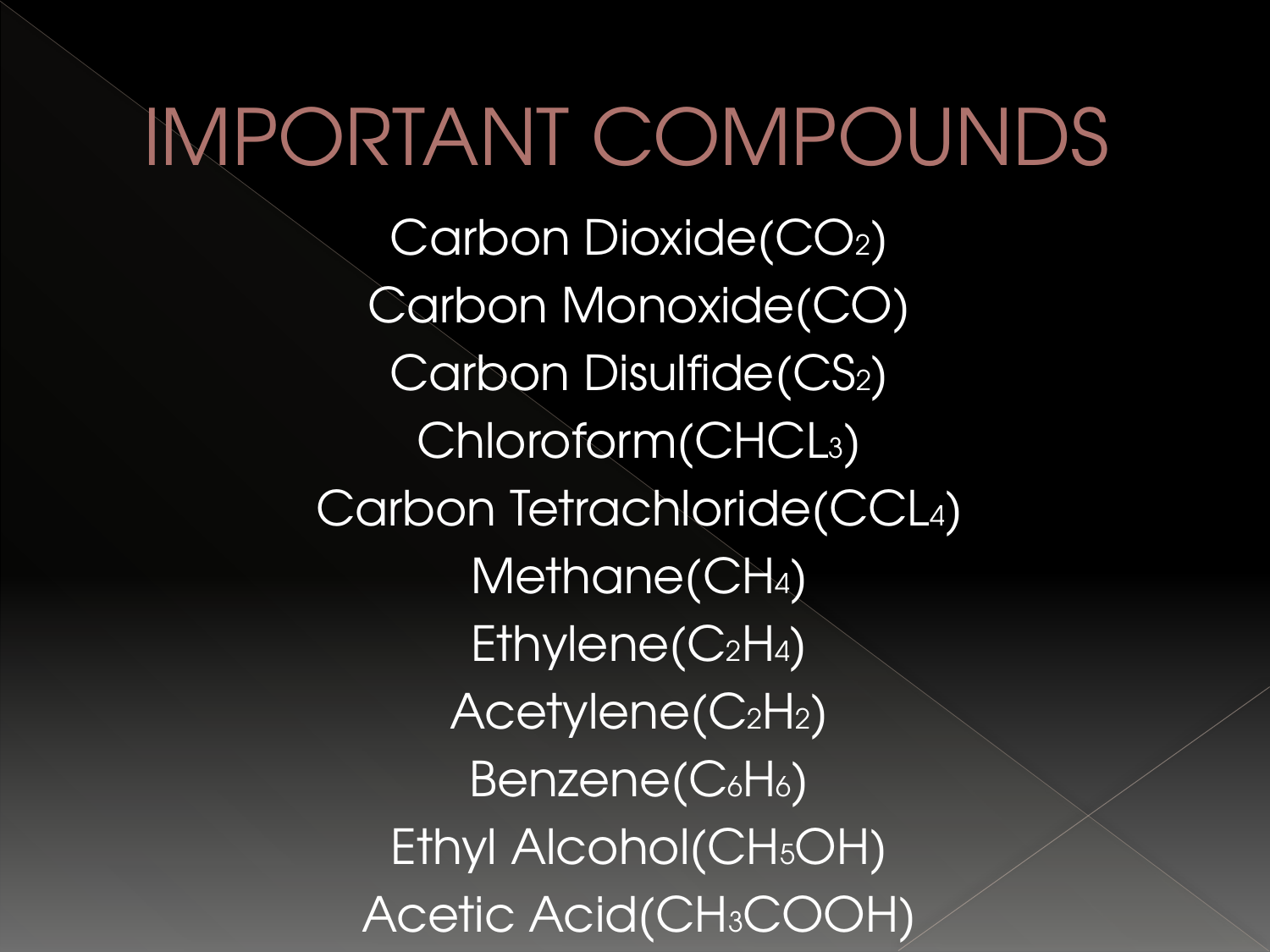

# IMPORTANT COMPOUNDS
Carbon Dioxide(CO2)
Carbon Monoxide(CO)
Carbon Disulfide(CS2)
Chloroform(CHCL3)
Carbon Tetrachloride(CCL4)
Methane(CH4)
Ethylene(C2H4)
Acetylene(C2H2)
Benzene(C6H6)
Ethyl Alcohol(CH5OH)
Acetic Acid(CH3COOH)